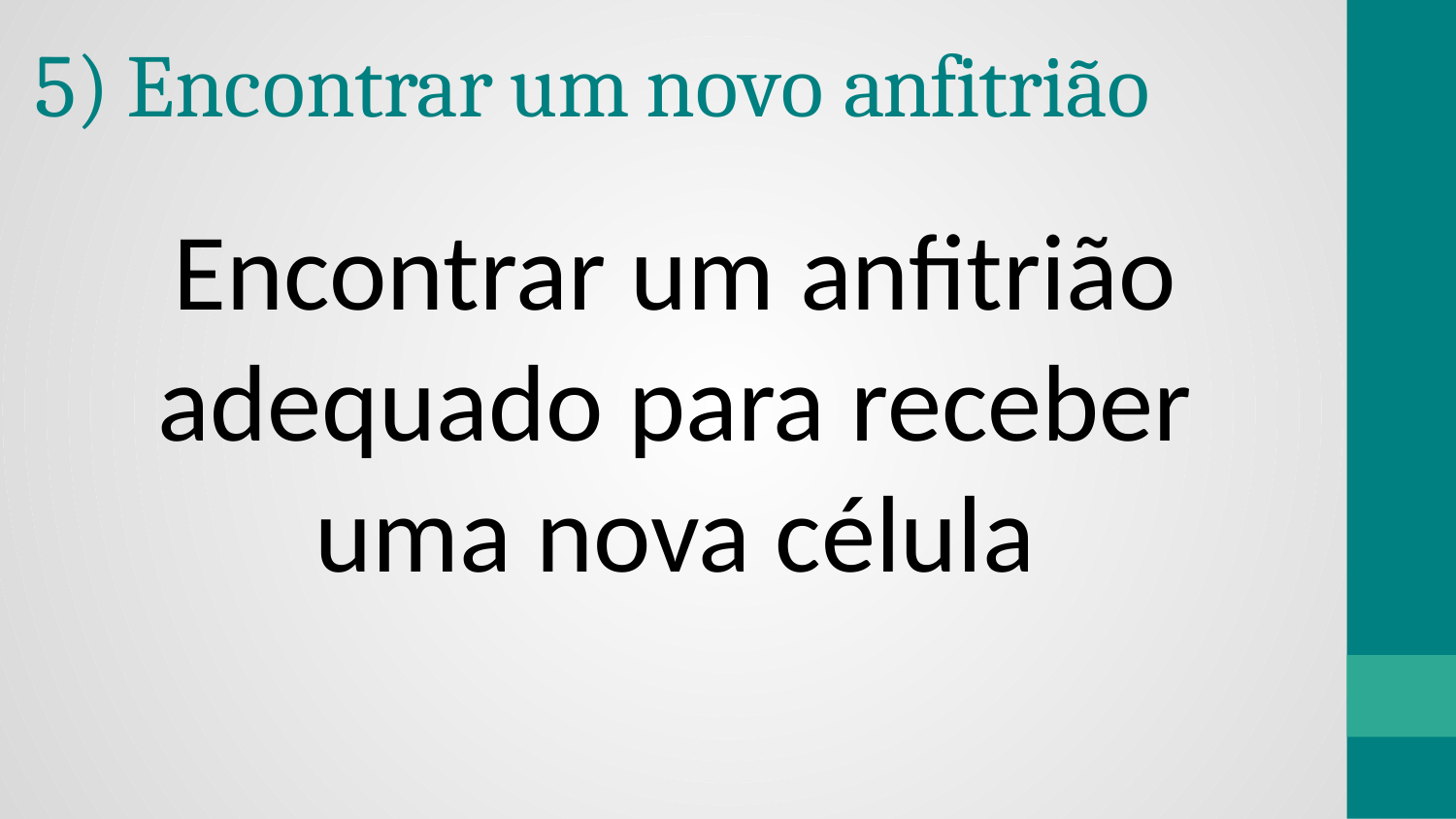

# 5) Encontrar um novo anfitrião
Encontrar um anfitrião adequado para receber uma nova célula